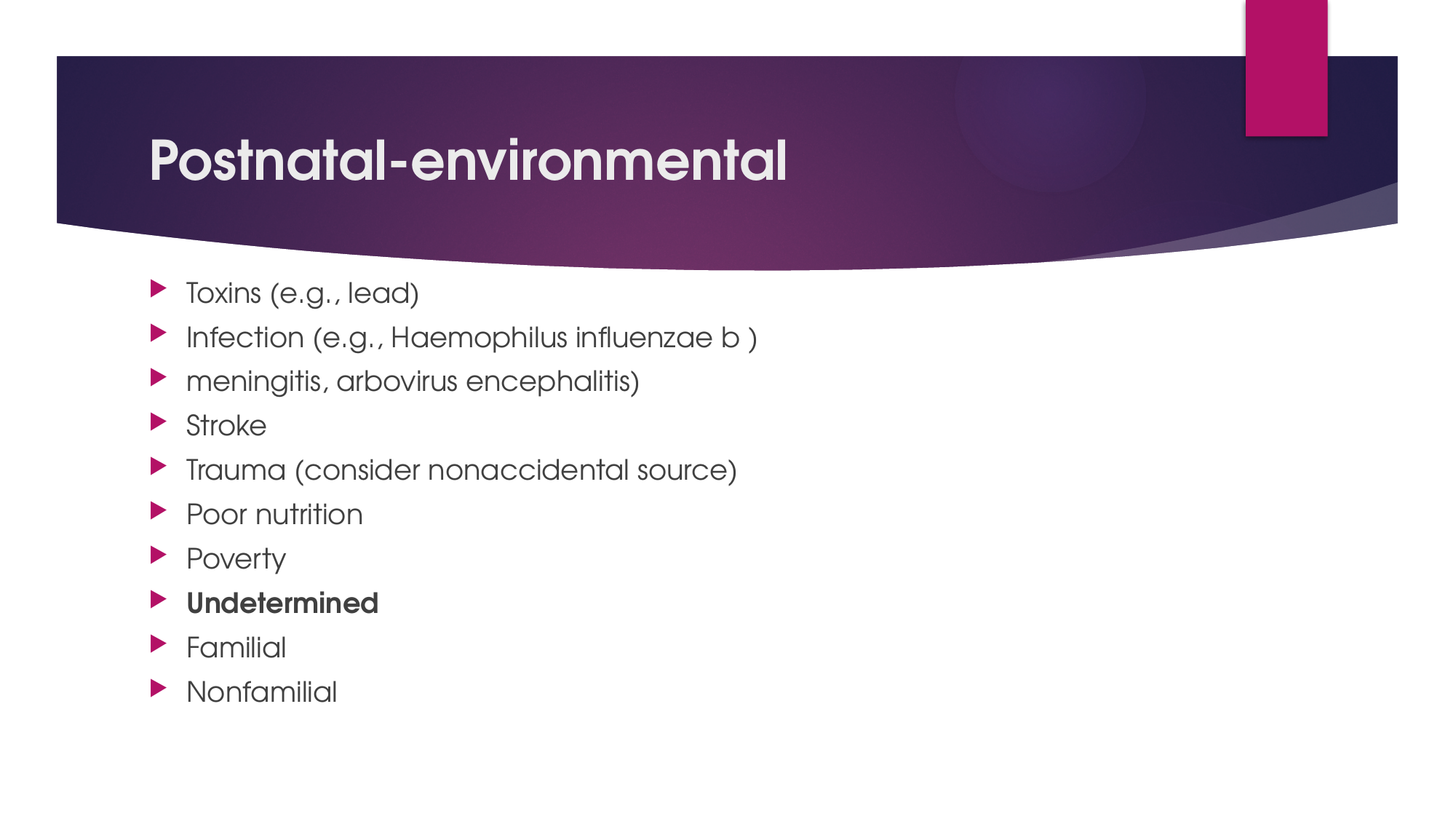

# Postnatal-environmental

Toxins (e.g., lead)
Infection (e.g., Haemophilus influenzae b )
meningitis, arbovirus encephalitis)
Stroke
Trauma (consider nonaccidental source)
Poor nutrition
Poverty
Undetermined
Familial
Nonfamilial